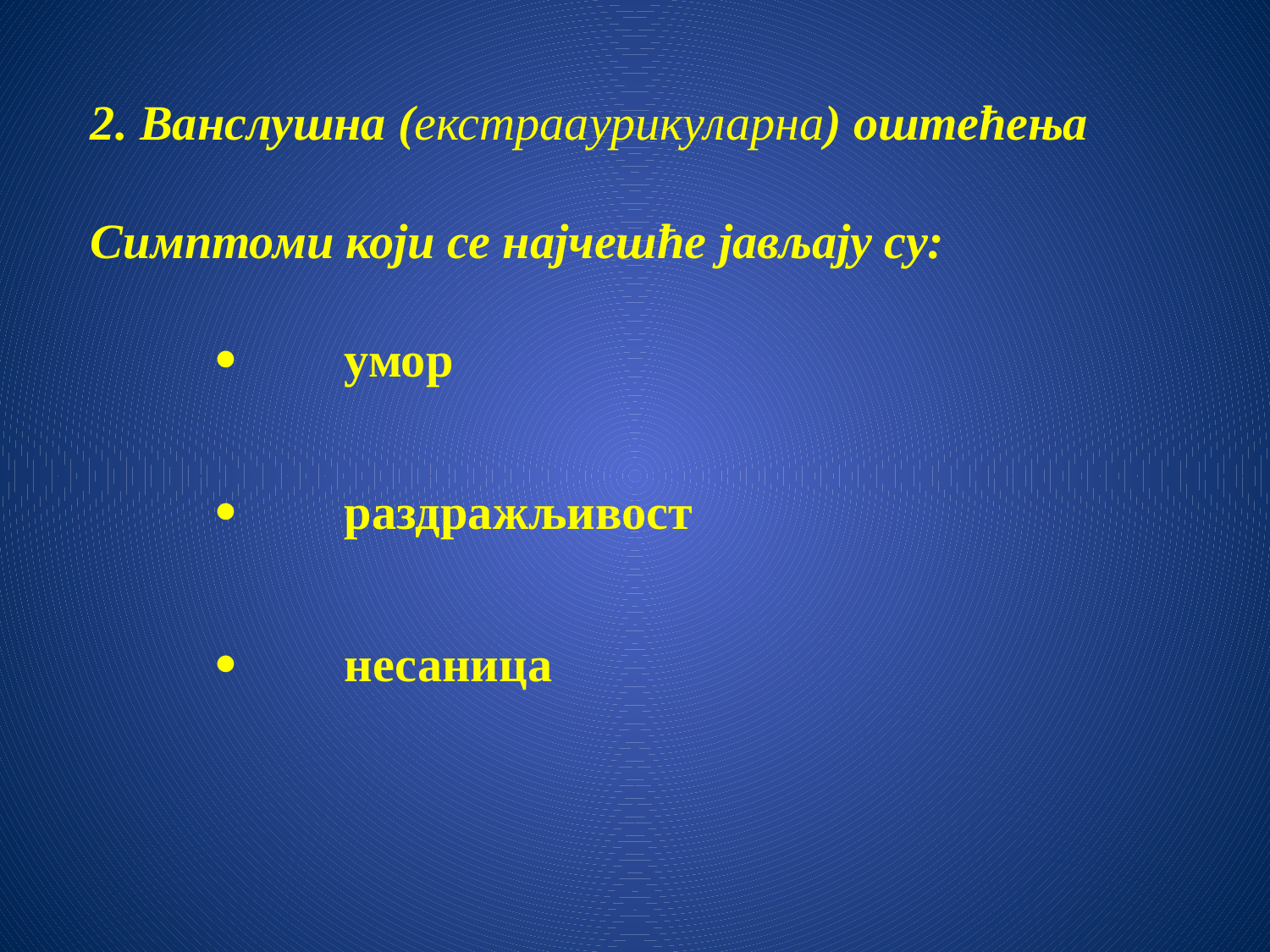

2. Ванслушна (екстраaурикуларна) оштећења

Симптоми који се најчешће јављају су:

•	умор

•	раздражљивост

•	несаница